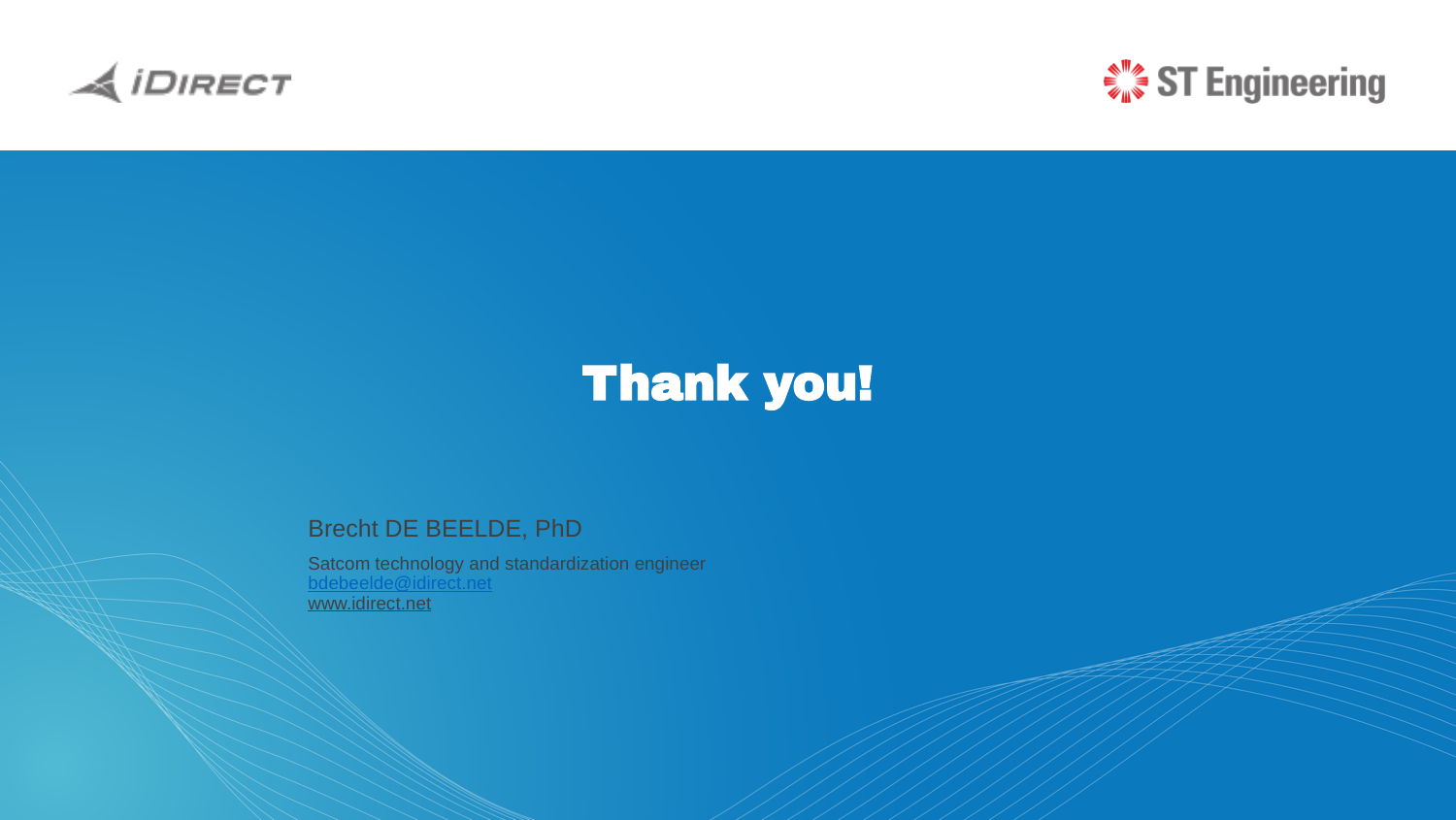

Thank you!
Brecht DE BEELDE, PhD
Satcom technology and standardization engineer
bdebeelde@idirect.net
www.idirect.net